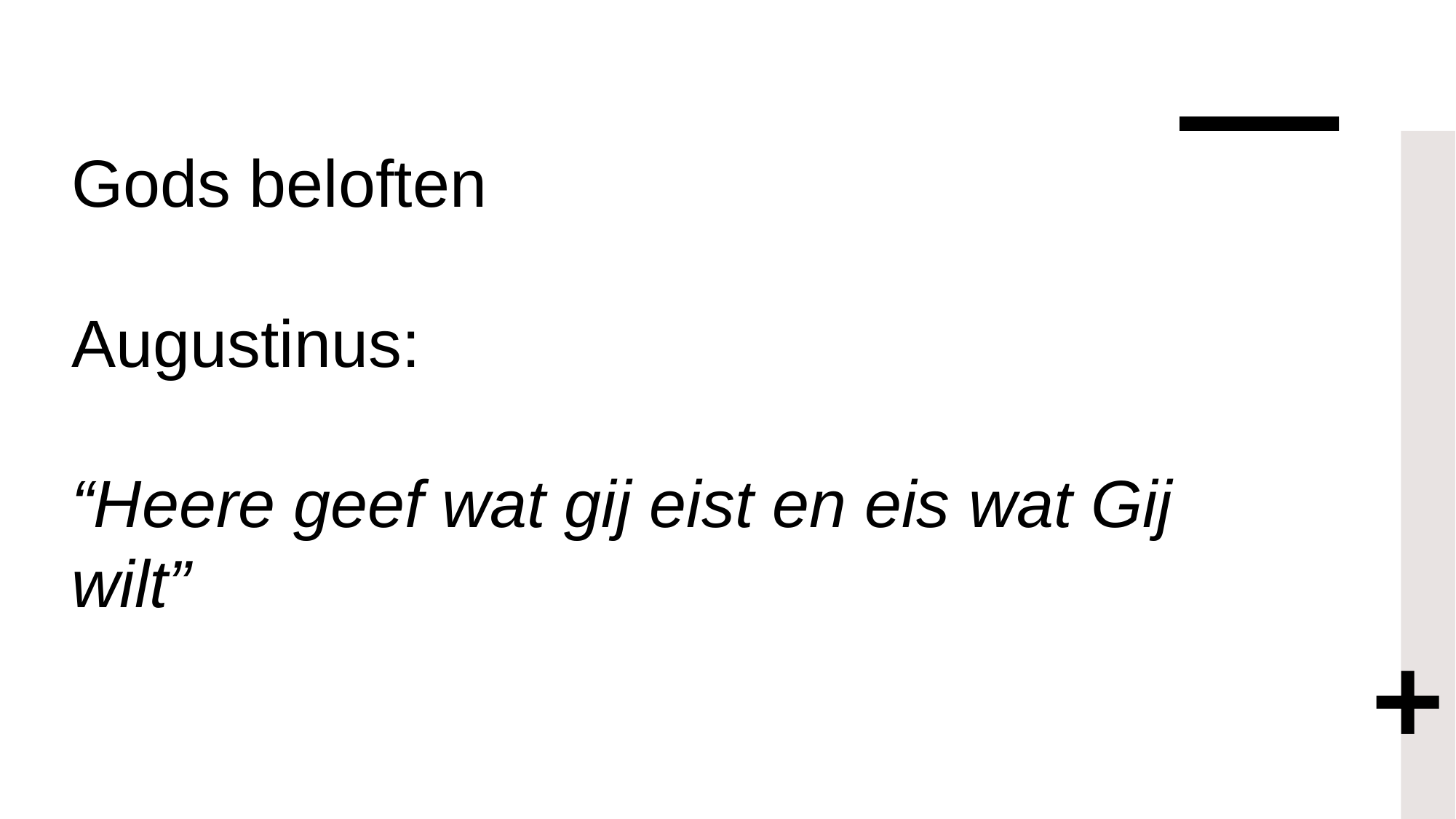

# Gods beloften Augustinus: “Heere geef wat gij eist en eis wat Gij wilt”